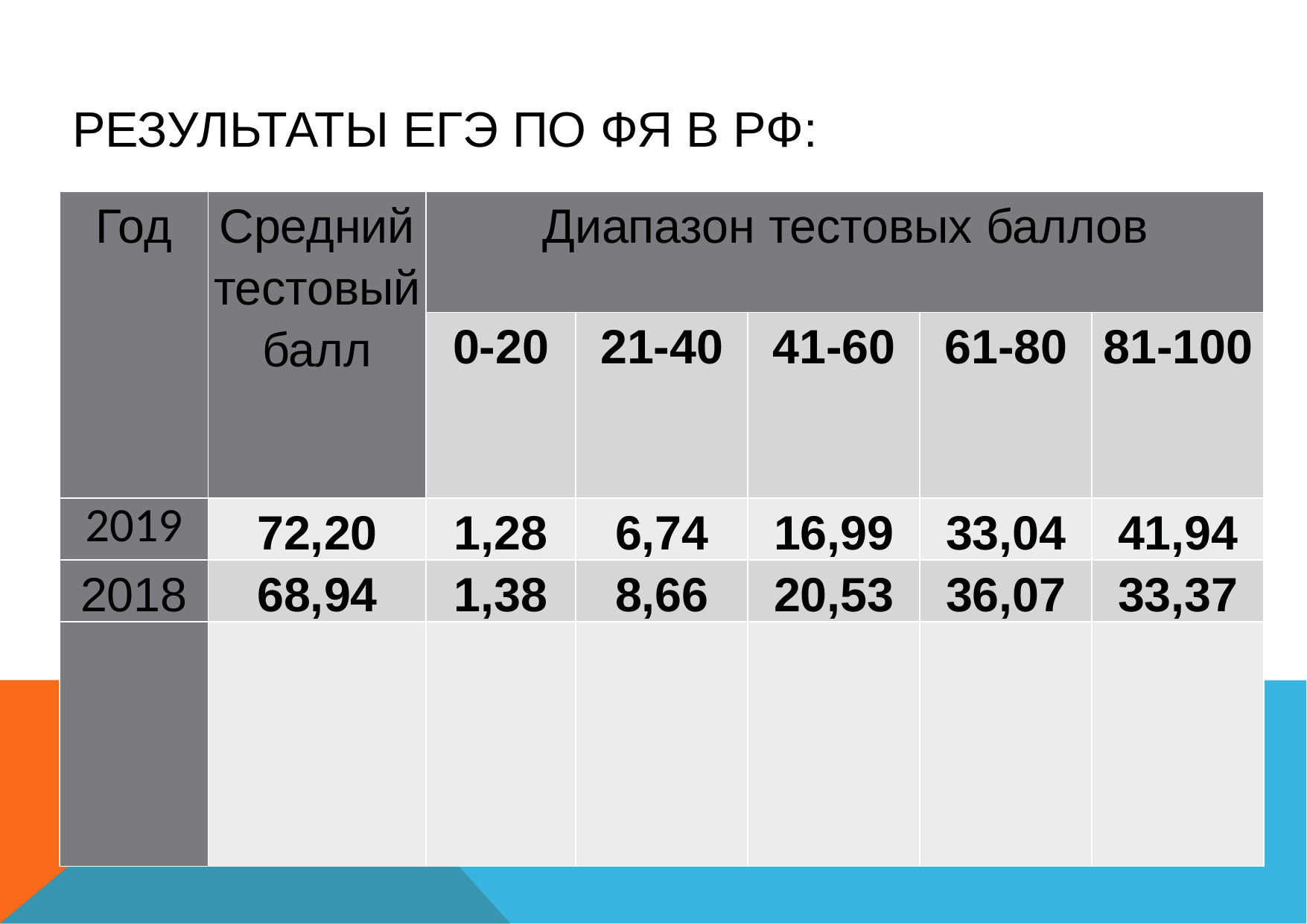

# Результаты ЕГЭ по ФЯ в РФ:
| Год | Средний тестовый балл | Диапазон тестовых баллов |  |  |  |  |
| --- | --- | --- | --- | --- | --- | --- |
|  |  | 0-20 | 21-40 | 41-60 | 61-80 | 81-100 |
| 2019 | 72,20 | 1,28 | 6,74 | 16,99 | 33,04 | 41,94 |
| 2018 | 68,94 | 1,38 | 8,66 | 20,53 | 36,07 | 33,37 |
|  |  |  |  |  |  |  |